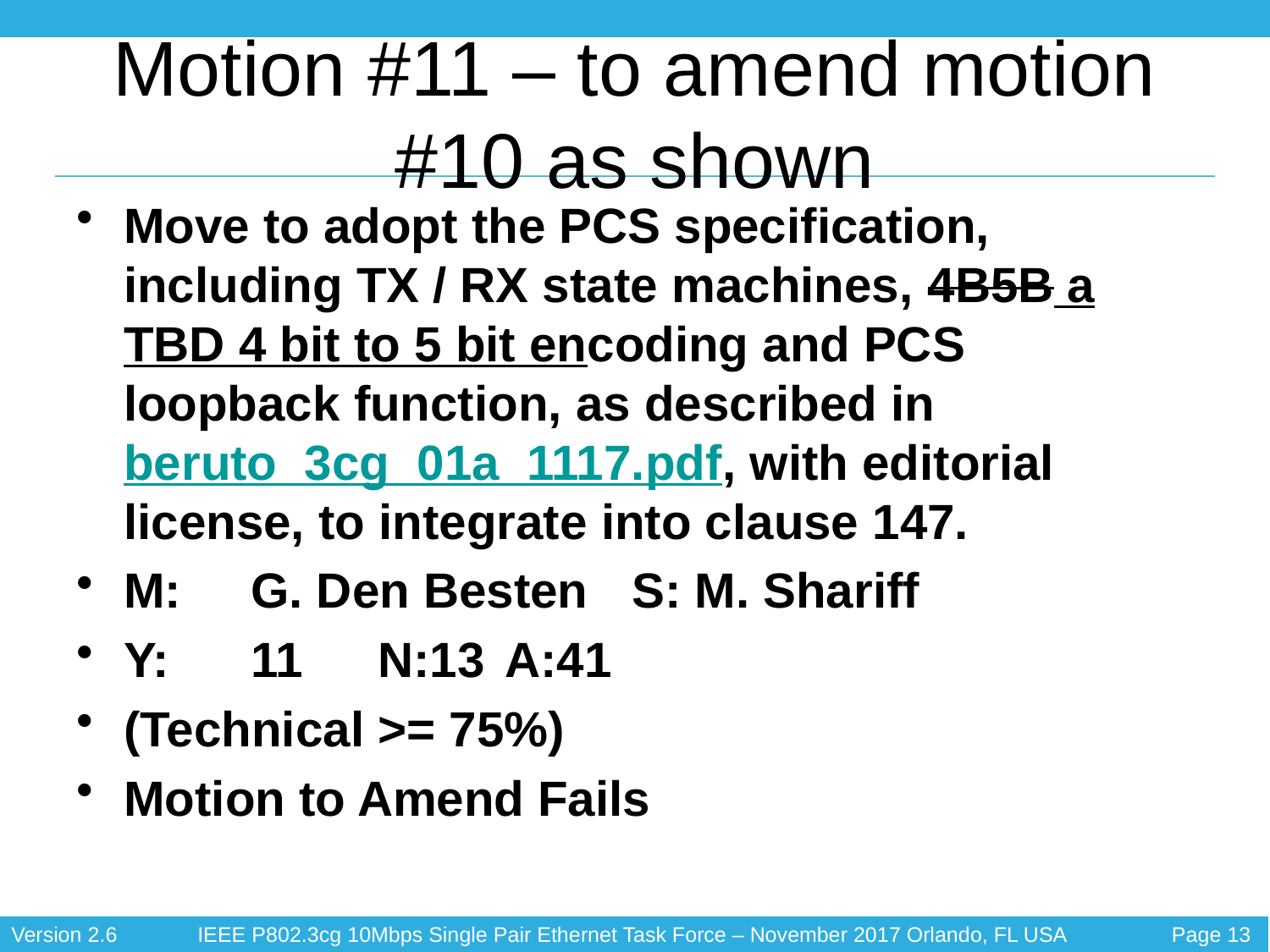

# Motion #11 – to amend motion #10 as shown
Move to adopt the PCS specification, including TX / RX state machines, 4B5B a TBD 4 bit to 5 bit encoding and PCS loopback function, as described in beruto_3cg_01a_1117.pdf, with editorial license, to integrate into clause 147.
M:	G. Den Besten	S: M. Shariff
Y:	11	N:13	A:41
(Technical >= 75%)
Motion to Amend Fails